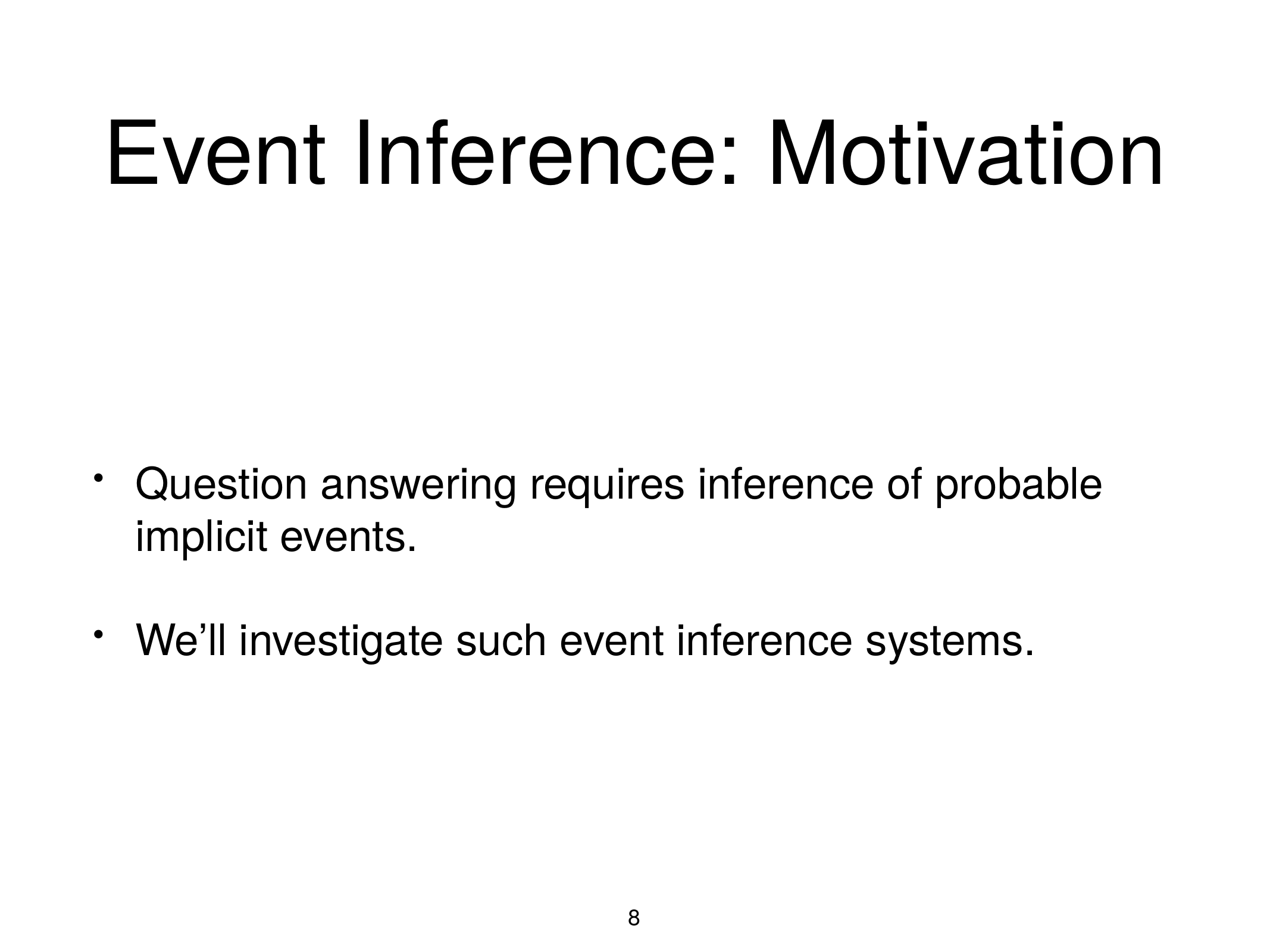

# Event Inference: Motivation
Question answering requires inference of probable implicit events.
We’ll investigate such event inference systems.
8